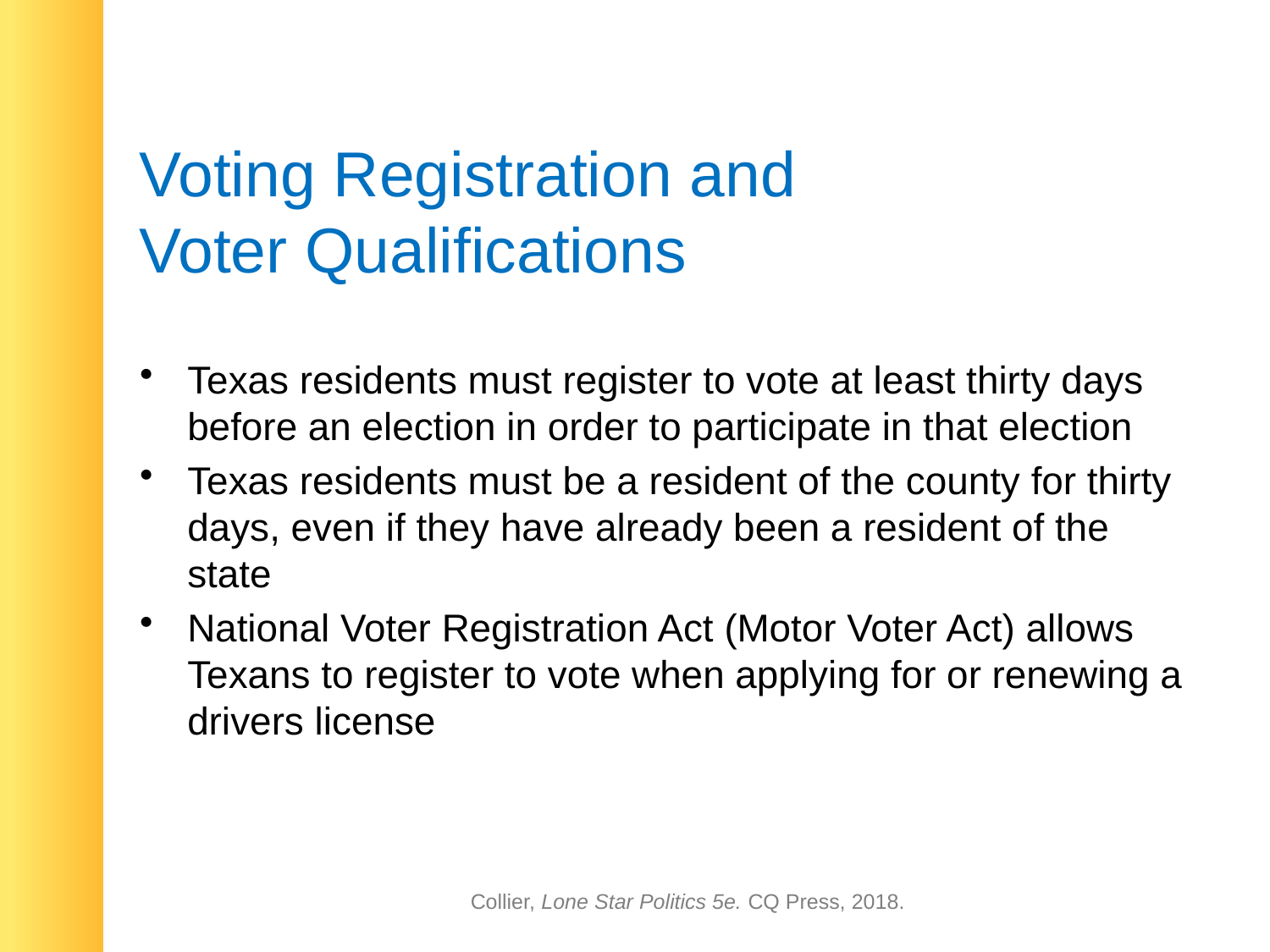

# Voting Registration and Voter Qualifications
Texas residents must register to vote at least thirty days before an election in order to participate in that election
Texas residents must be a resident of the county for thirty days, even if they have already been a resident of the state
National Voter Registration Act (Motor Voter Act) allows Texans to register to vote when applying for or renewing a drivers license
Collier, Lone Star Politics 5e. CQ Press, 2018.